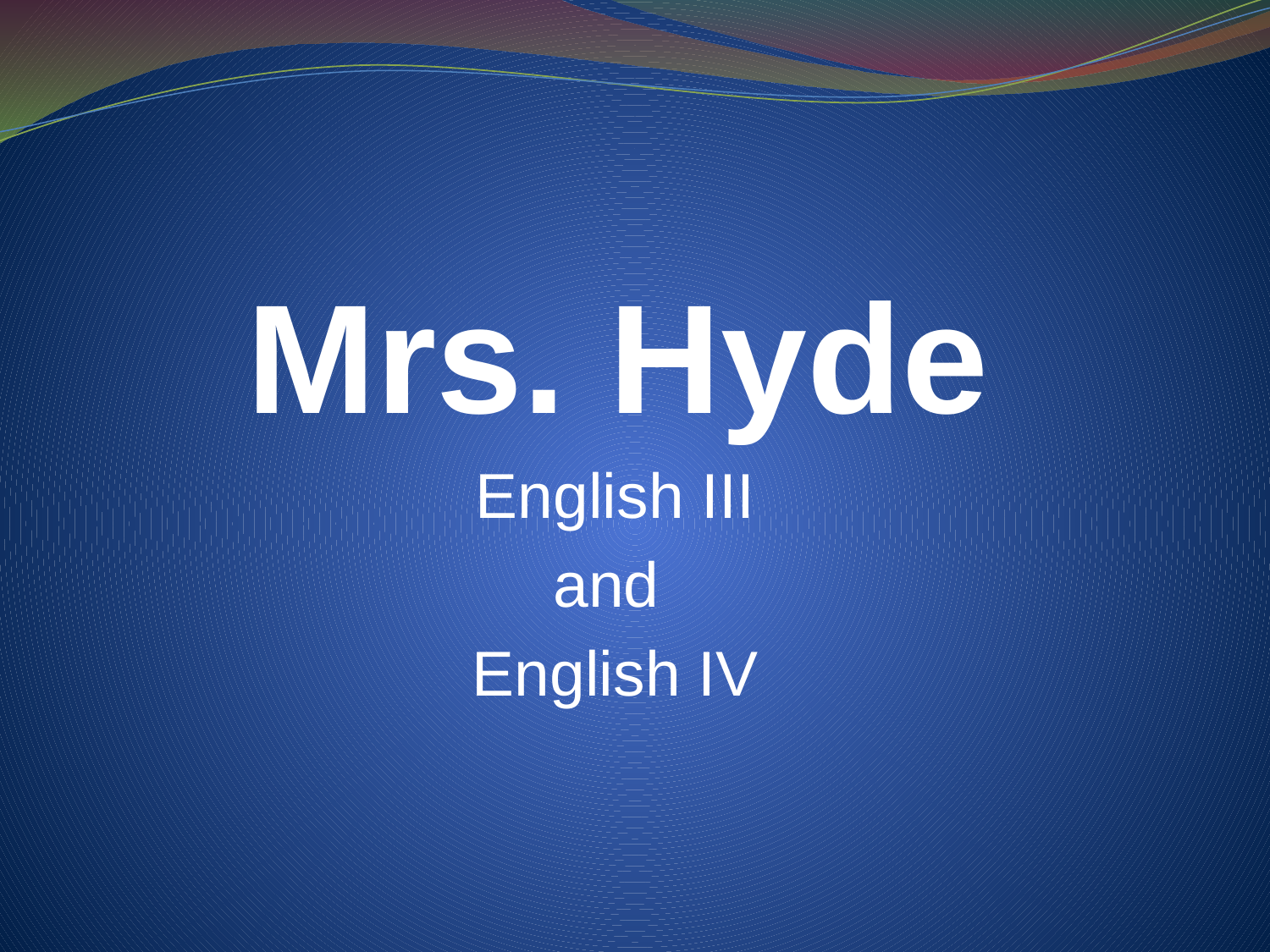

# Mrs. Hyde
English III
and
English IV